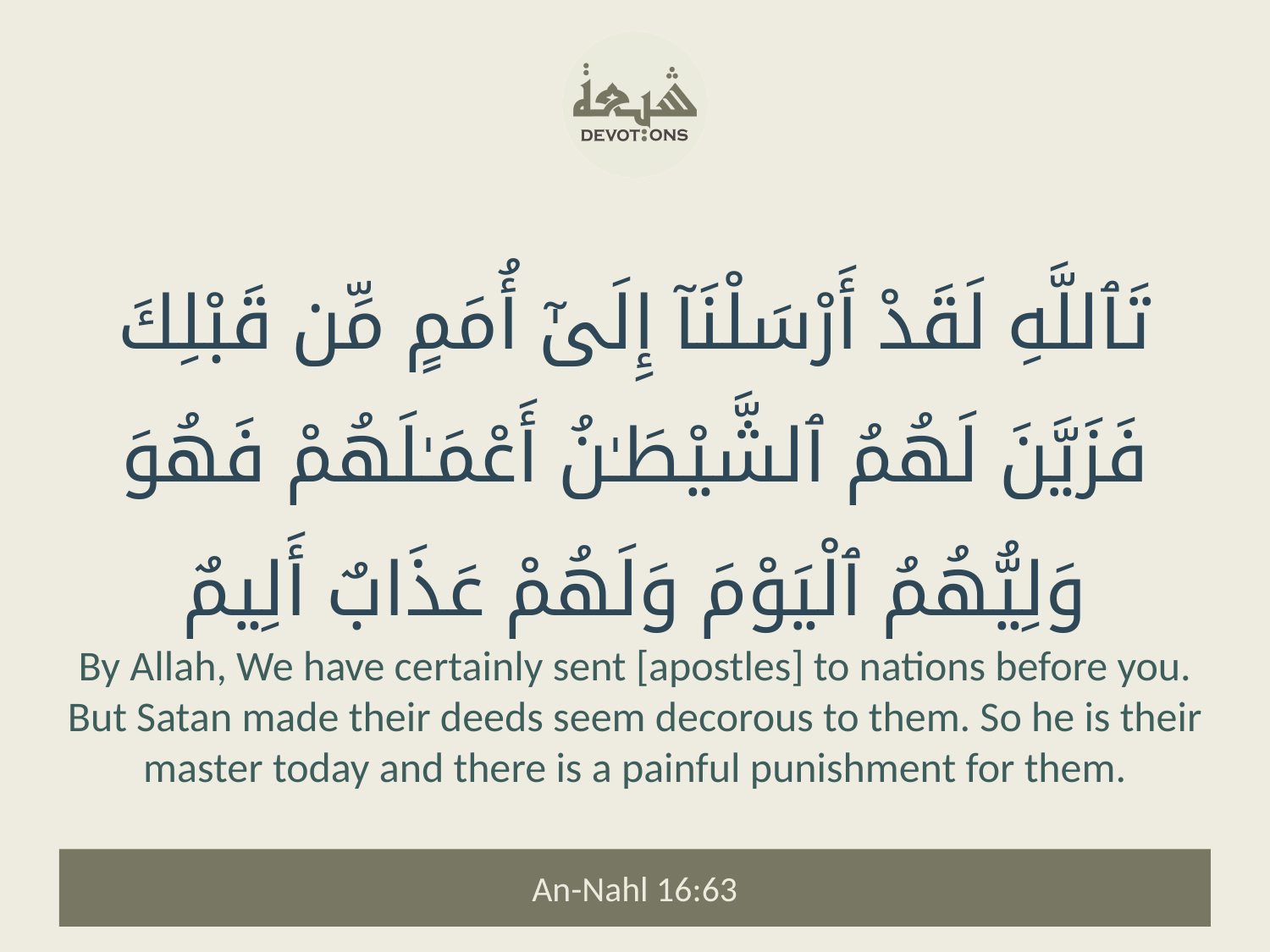

تَٱللَّهِ لَقَدْ أَرْسَلْنَآ إِلَىٰٓ أُمَمٍ مِّن قَبْلِكَ فَزَيَّنَ لَهُمُ ٱلشَّيْطَـٰنُ أَعْمَـٰلَهُمْ فَهُوَ وَلِيُّهُمُ ٱلْيَوْمَ وَلَهُمْ عَذَابٌ أَلِيمٌ
By Allah, We have certainly sent [apostles] to nations before you. But Satan made their deeds seem decorous to them. So he is their master today and there is a painful punishment for them.
An-Nahl 16:63